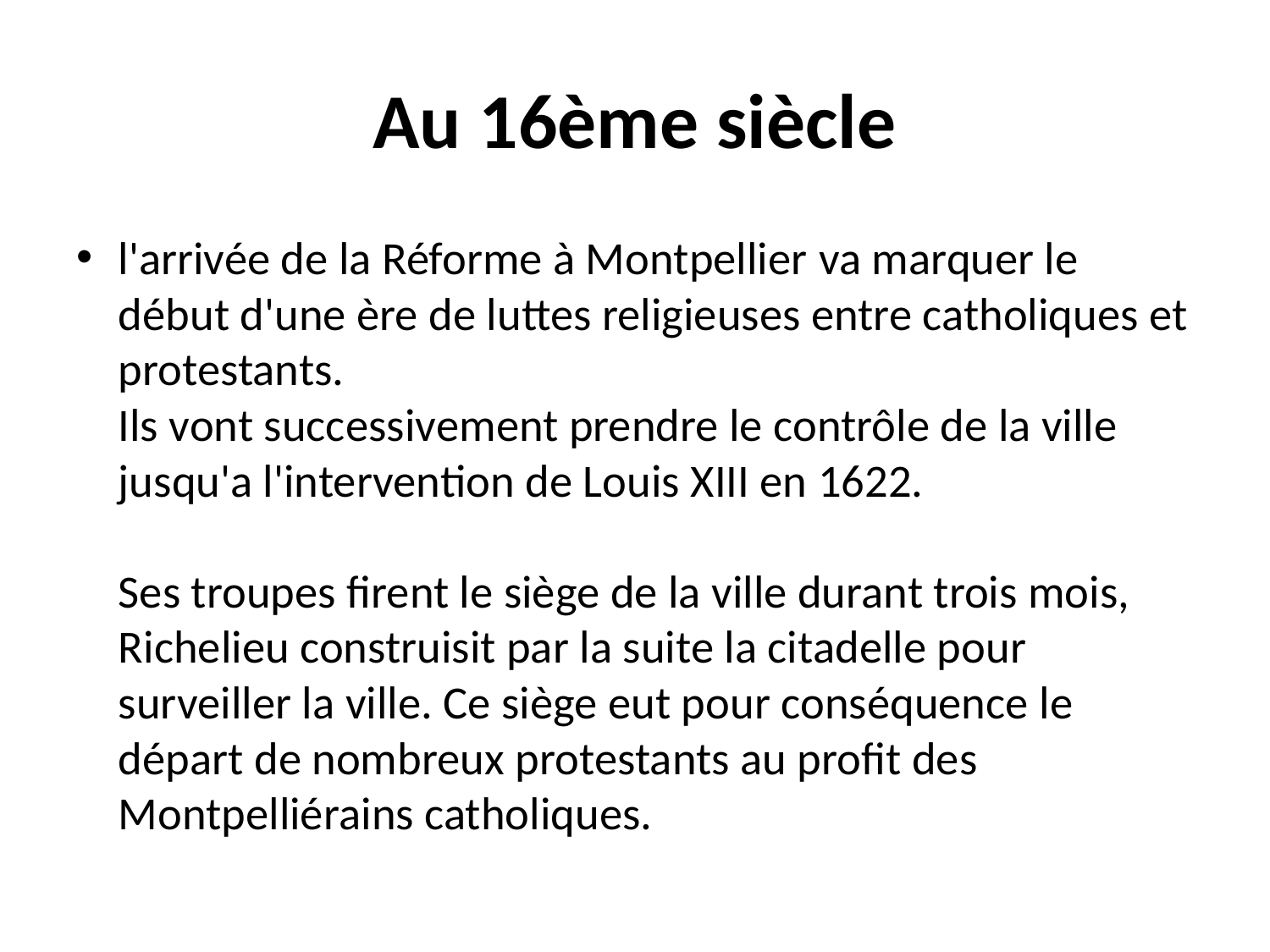

# Au 16ème siècle
l'arrivée de la Réforme à Montpellier va marquer le début d'une ère de luttes religieuses entre catholiques et protestants.
Ils vont successivement prendre le contrôle de la ville jusqu'a l'intervention de Louis XIII en 1622.
Ses troupes firent le siège de la ville durant trois mois, Richelieu construisit par la suite la citadelle pour surveiller la ville. Ce siège eut pour conséquence le départ de nombreux protestants au profit des Montpelliérains catholiques.